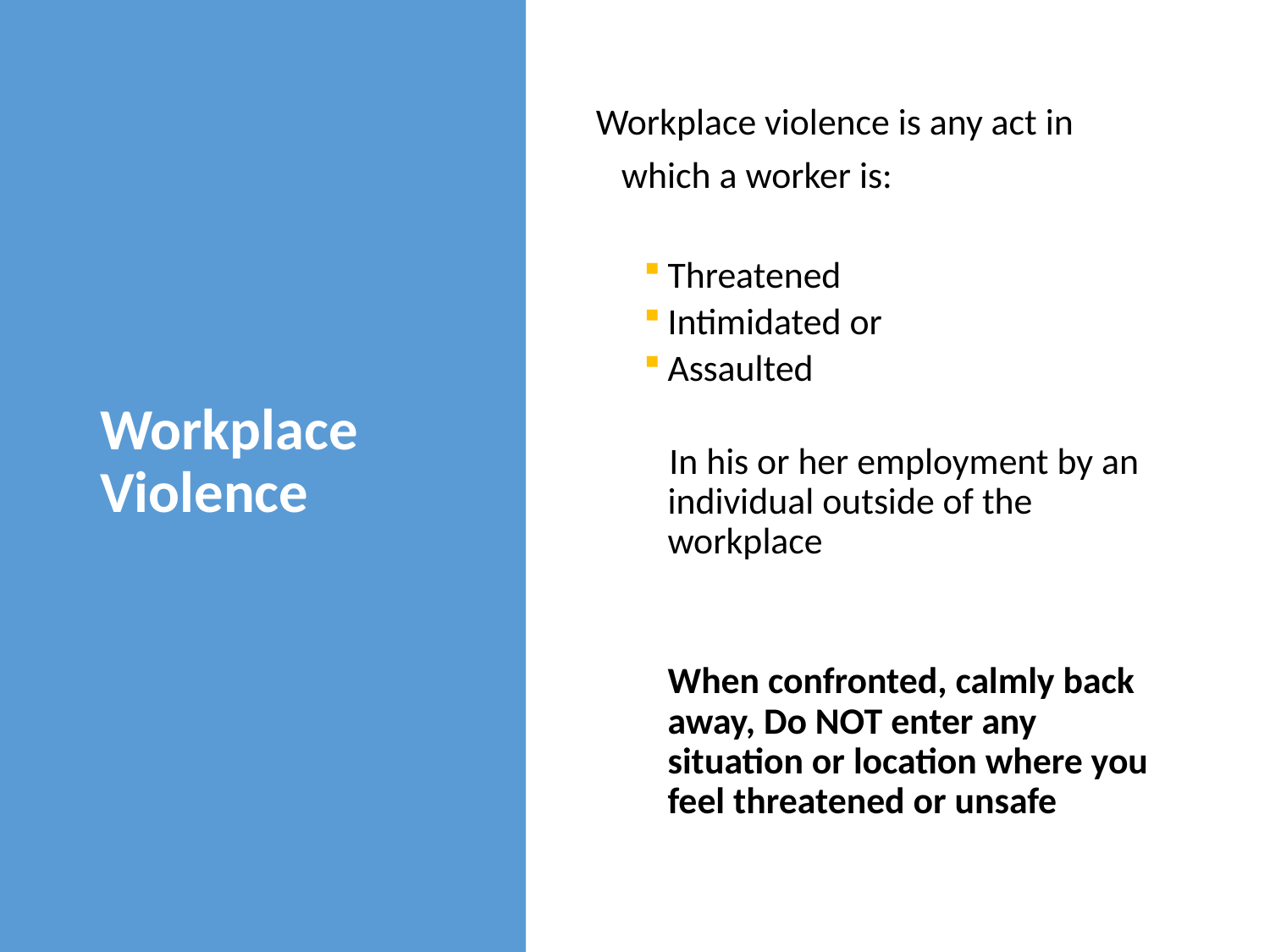

# Workplace Violence
Workplace violence is any act in
   which a worker is:

Threatened
Intimidated or
Assaulted

   In his or her employment by an individual outside of the workplace

	When confronted, calmly back away, Do NOT enter any situation or location where you feel threatened or unsafe